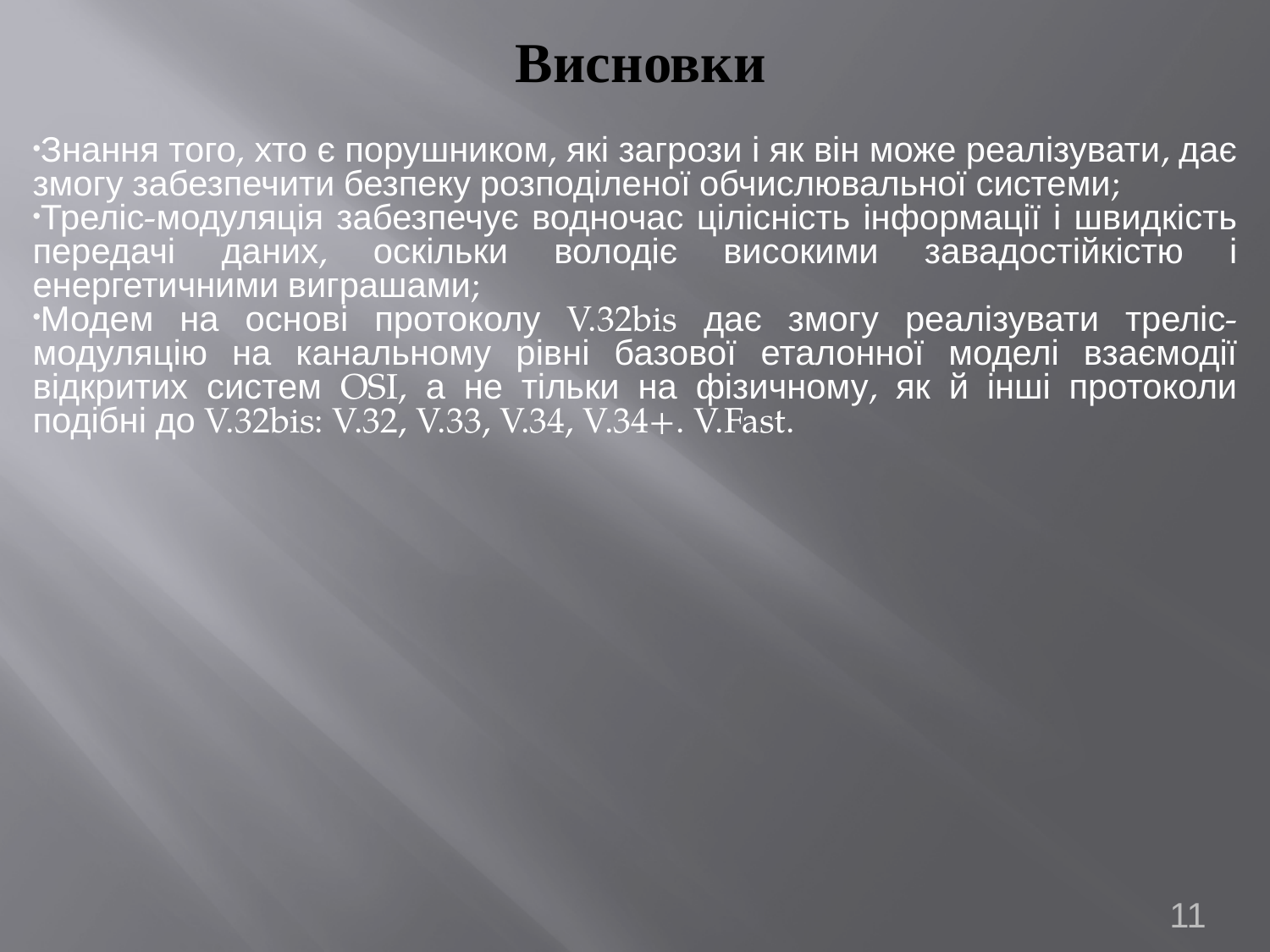

# Висновки
Знання того, хто є порушником, які загрози і як він може реалізувати, дає змогу забезпечити безпеку розподіленої обчислювальної системи;
Треліс-модуляція забезпечує водночас цілісність інформації і швидкість передачі даних, оскільки володіє високими завадостійкістю і енергетичними виграшами;
Модем на основі протоколу V.32bis дає змогу реалізувати треліс-модуляцію на канальному рівні базової еталонної моделі взаємодії відкритих систем OSI, а не тільки на фізичному, як й інші протоколи подібні до V.32bis: V.32, V.33, V.34, V.34+. V.Fast.

11